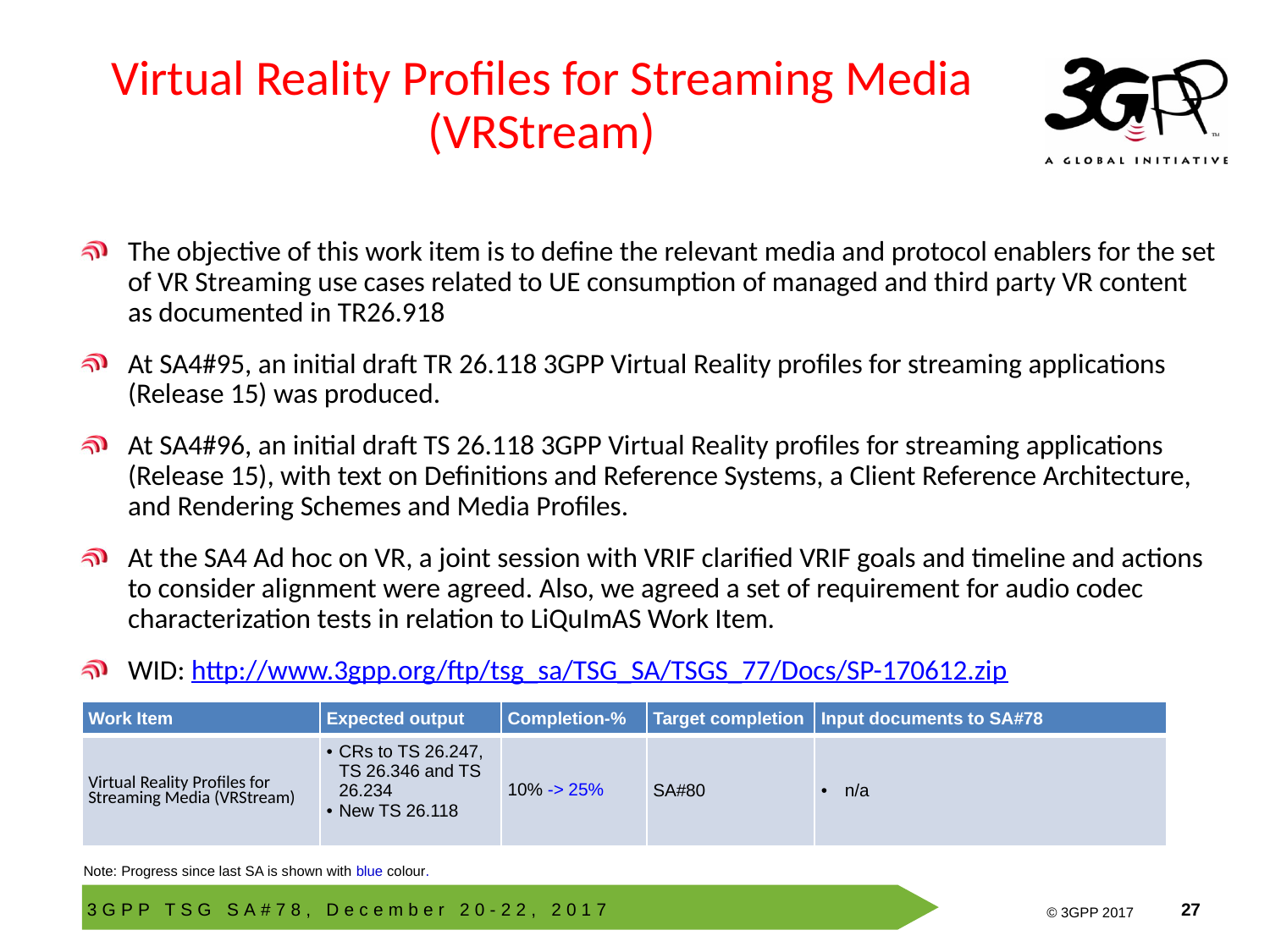

# Virtual Reality Profiles for Streaming Media (VRStream)
The objective of this work item is to define the relevant media and protocol enablers for the set of VR Streaming use cases related to UE consumption of managed and third party VR content as documented in TR26.918
At SA4#95, an initial draft TR 26.118 3GPP Virtual Reality profiles for streaming applications (Release 15) was produced.
At SA4#96, an initial draft TS 26.118 3GPP Virtual Reality profiles for streaming applications (Release 15), with text on Definitions and Reference Systems, a Client Reference Architecture, and Rendering Schemes and Media Profiles.
At the SA4 Ad hoc on VR, a joint session with VRIF clarified VRIF goals and timeline and actions to consider alignment were agreed. Also, we agreed a set of requirement for audio codec characterization tests in relation to LiQuImAS Work Item.
WID: http://www.3gpp.org/ftp/tsg_sa/TSG_SA/TSGS_77/Docs/SP-170612.zip

| Work Item | Expected output | Completion-% | Target completion | Input documents to SA#78 |
| --- | --- | --- | --- | --- |
| Virtual Reality Profiles for Streaming Media (VRStream) | CRs to TS 26.247, TS 26.346 and TS 26.234 New TS 26.118 | 10% -> 25% | SA#80 | n/a |
Note: Progress since last SA is shown with blue colour.